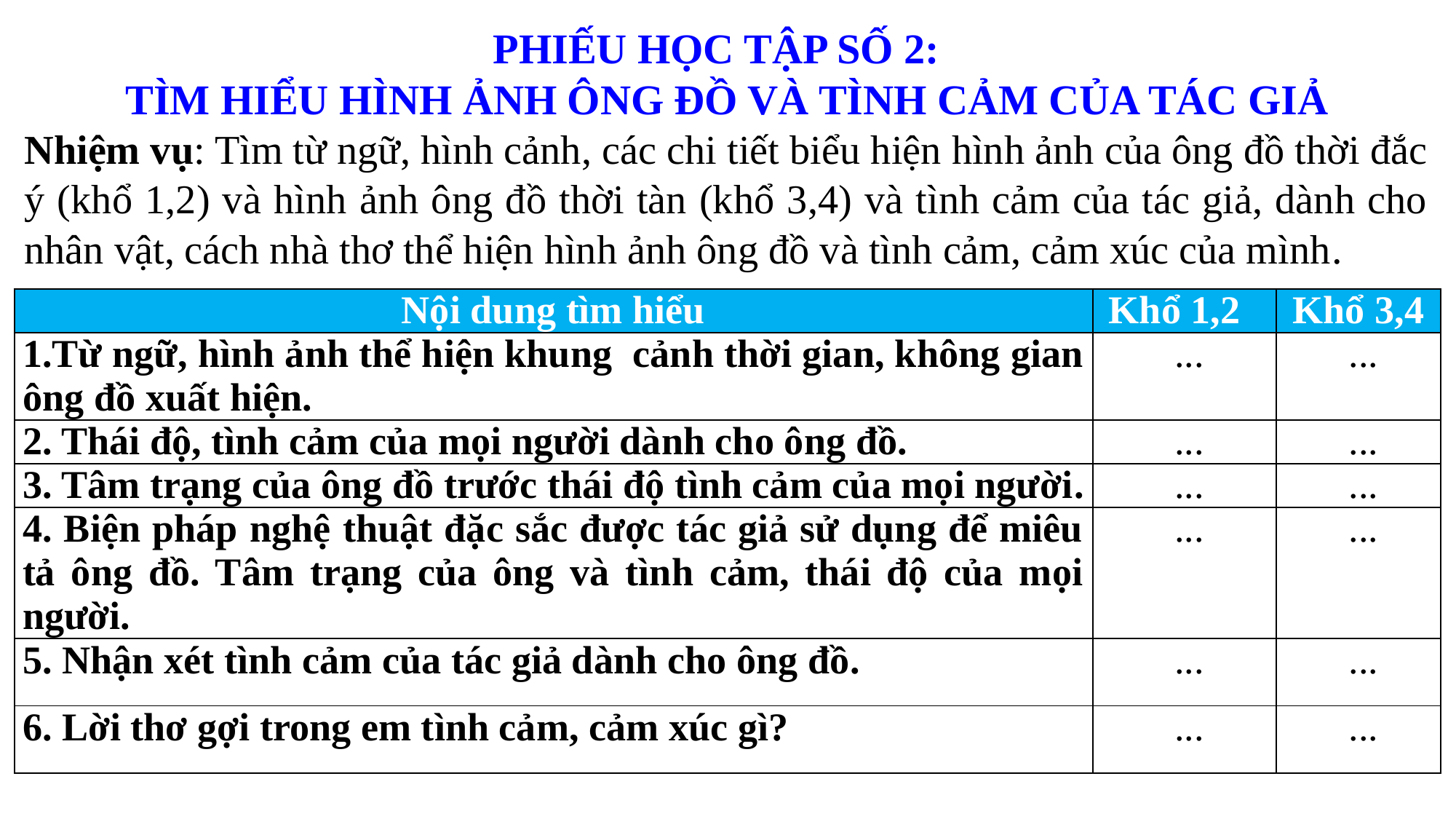

PHIẾU HỌC TẬP SỐ 2:
TÌM HIỂU HÌNH ẢNH ÔNG ĐỒ VÀ TÌNH CẢM CỦA TÁC GIẢ
Nhiệm vụ: Tìm từ ngữ, hình cảnh, các chi tiết biểu hiện hình ảnh của ông đồ thời đắc ý (khổ 1,2) và hình ảnh ông đồ thời tàn (khổ 3,4) và tình cảm của tác giả, dành cho nhân vật, cách nhà thơ thể hiện hình ảnh ông đồ và tình cảm, cảm xúc của mình.
| Nội dung tìm hiểu | Khổ 1,2 | Khổ 3,4 |
| --- | --- | --- |
| 1.Từ ngữ, hình ảnh thể hiện khung cảnh thời gian, không gian ông đồ xuất hiện. | ... | ... |
| 2. Thái độ, tình cảm của mọi người dành cho ông đồ. | ... | ... |
| 3. Tâm trạng của ông đồ trước thái độ tình cảm của mọi người. | ... | ... |
| 4. Biện pháp nghệ thuật đặc sắc được tác giả sử dụng để miêu tả ông đồ. Tâm trạng của ông và tình cảm, thái độ của mọi người. | ... | ... |
| 5. Nhận xét tình cảm của tác giả dành cho ông đồ. | ... | ... |
| 6. Lời thơ gợi trong em tình cảm, cảm xúc gì? | ... | ... |